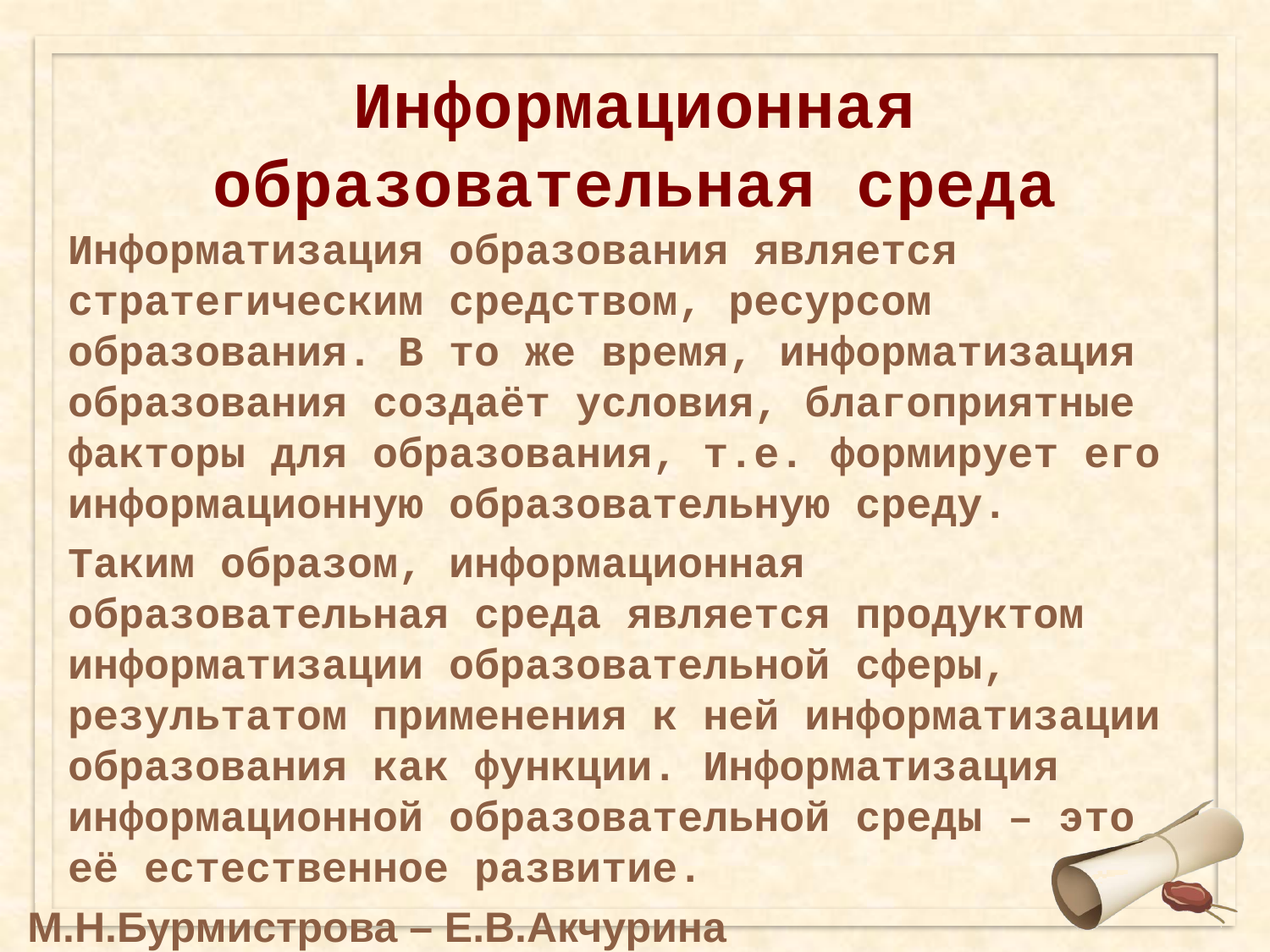

# Информационная образовательная среда
Информатизация образования является стратегическим средством, ресурсом образования. В то же время, информатизация образования создаёт условия, благоприятные факторы для образования, т.е. формирует его информационную образовательную среду.
Таким образом, информационная образовательная среда является продуктом информатизации образовательной сферы, результатом применения к ней информатизации образования как функции. Информатизация информационной образовательной среды – это её естественное развитие.